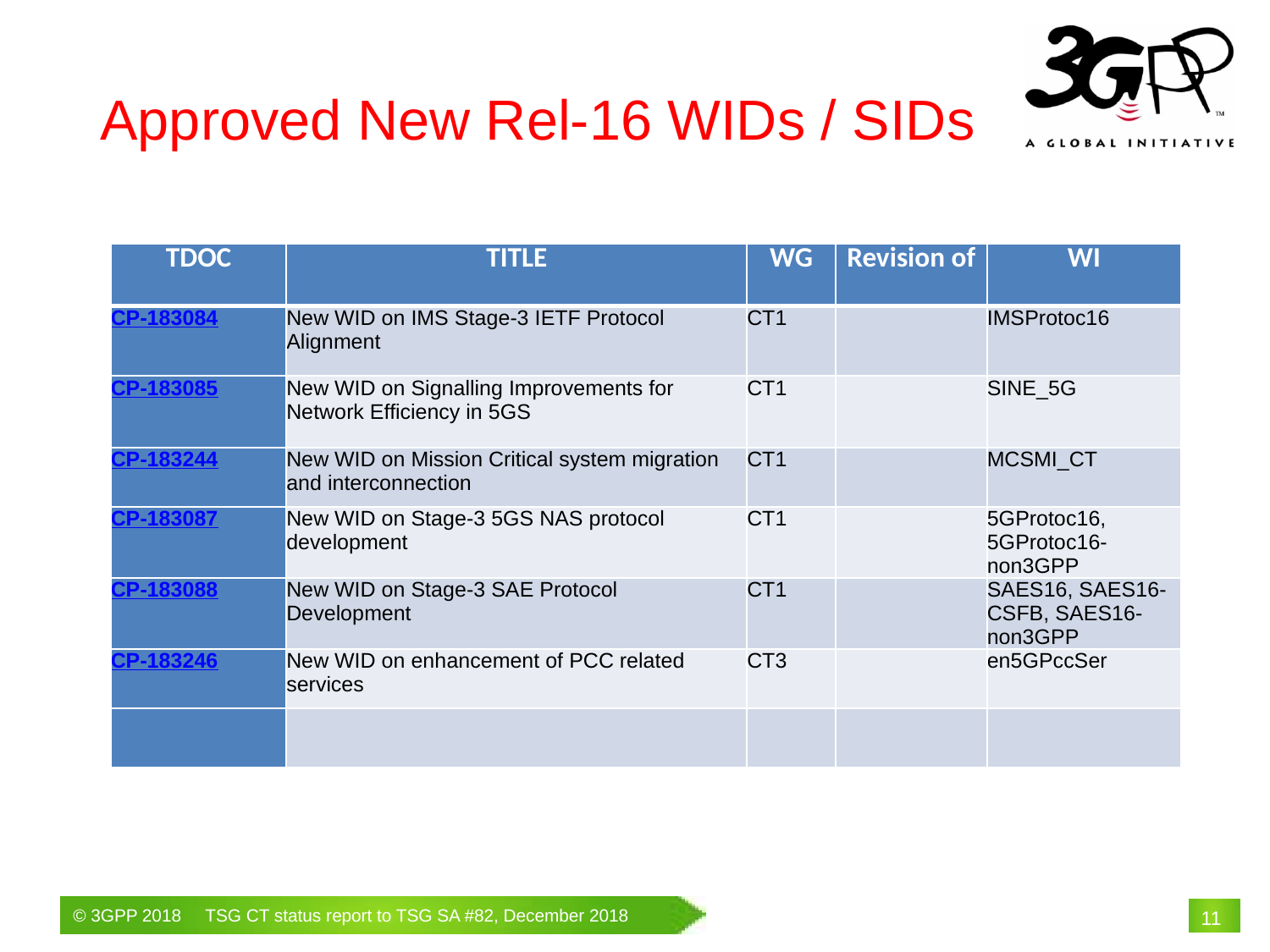

Approved New Rel-16 WIDs / SIDs

| TDOC | TITLE | WG | Revision of | WI |
| --- | --- | --- | --- | --- |
| CP-183084 | New WID on IMS Stage-3 IETF Protocol Alignment | CT1 |  | IMSProtoc16 |
| CP-183085 | New WID on Signalling Improvements for Network Efficiency in 5GS | CT1 |  | SINE\_5G |
| CP-183244 | New WID on Mission Critical system migration and interconnection | CT1 |  | MCSMI\_CT |
| CP-183087 | New WID on Stage-3 5GS NAS protocol development | CT1 |  | 5GProtoc16, 5GProtoc16-non3GPP |
| CP-183088 | New WID on Stage-3 SAE Protocol Development | CT1 |  | SAES16, SAES16-CSFB, SAES16-non3GPP |
| CP-183246 | New WID on enhancement of PCC related services | CT3 |  | en5GPccSer |
|  |  |  |  |  |

# 11